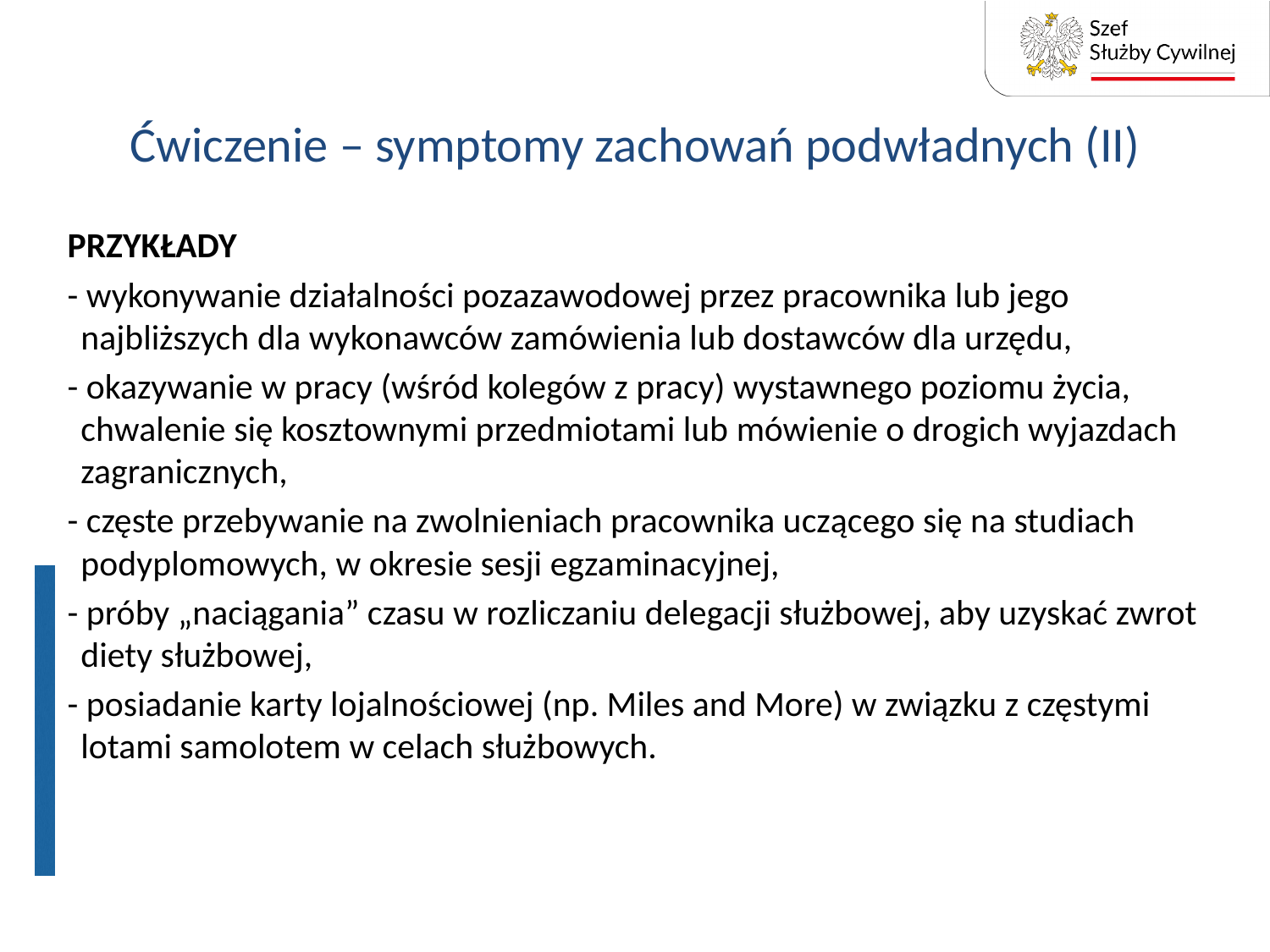

# Ćwiczenie – symptomy zachowań podwładnych (II)

PRZYKŁADY
- wykonywanie działalności pozazawodowej przez pracownika lub jego najbliższych dla wykonawców zamówienia lub dostawców dla urzędu,
- okazywanie w pracy (wśród kolegów z pracy) wystawnego poziomu życia, chwalenie się kosztownymi przedmiotami lub mówienie o drogich wyjazdach zagranicznych,
- częste przebywanie na zwolnieniach pracownika uczącego się na studiach podyplomowych, w okresie sesji egzaminacyjnej,
- próby „naciągania” czasu w rozliczaniu delegacji służbowej, aby uzyskać zwrot diety służbowej,
- posiadanie karty lojalnościowej (np. Miles and More) w związku z częstymi lotami samolotem w celach służbowych.